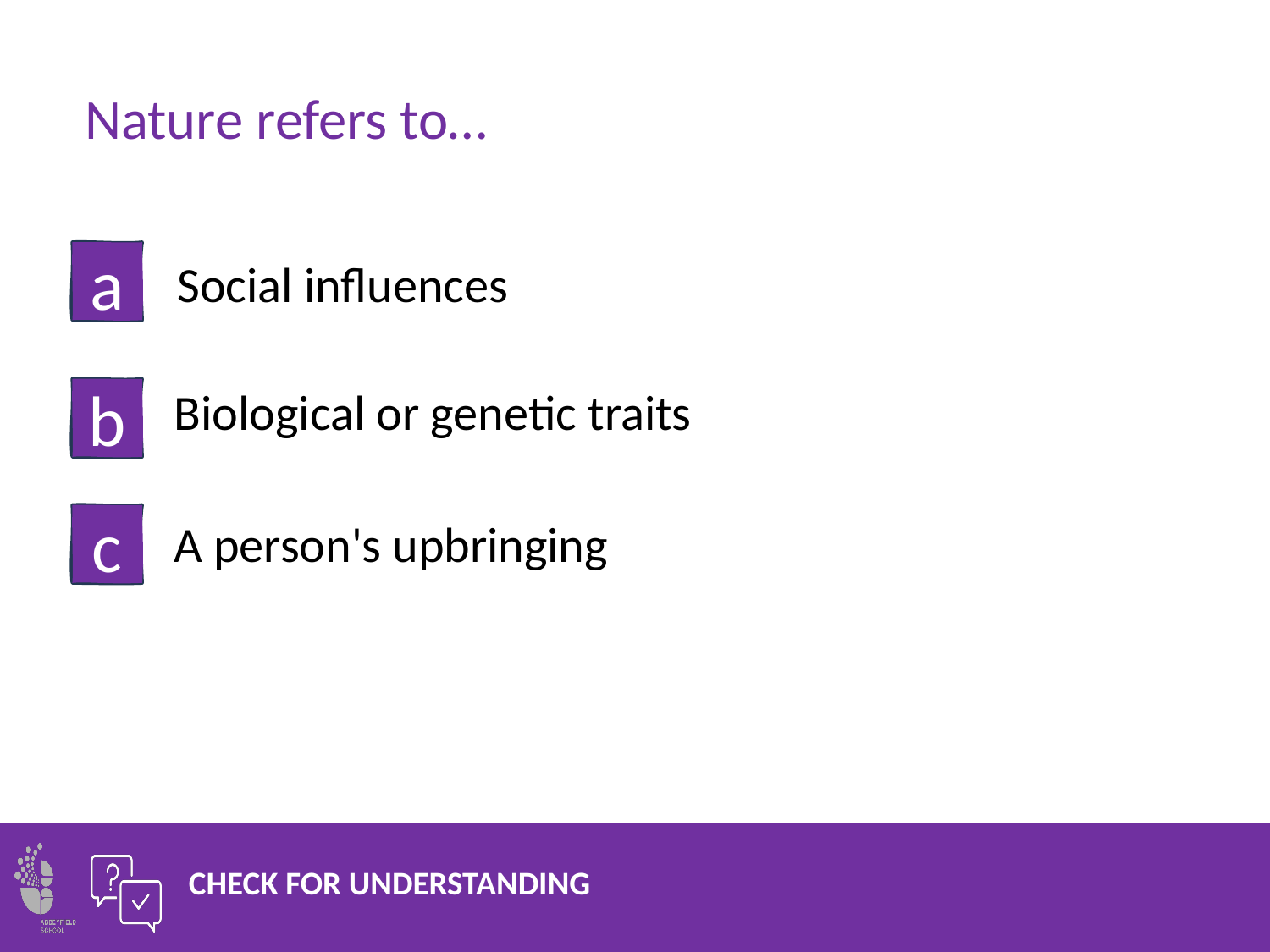

Nature refers to…
a
Social influences
Biological or genetic traits
b
A person's upbringing
c